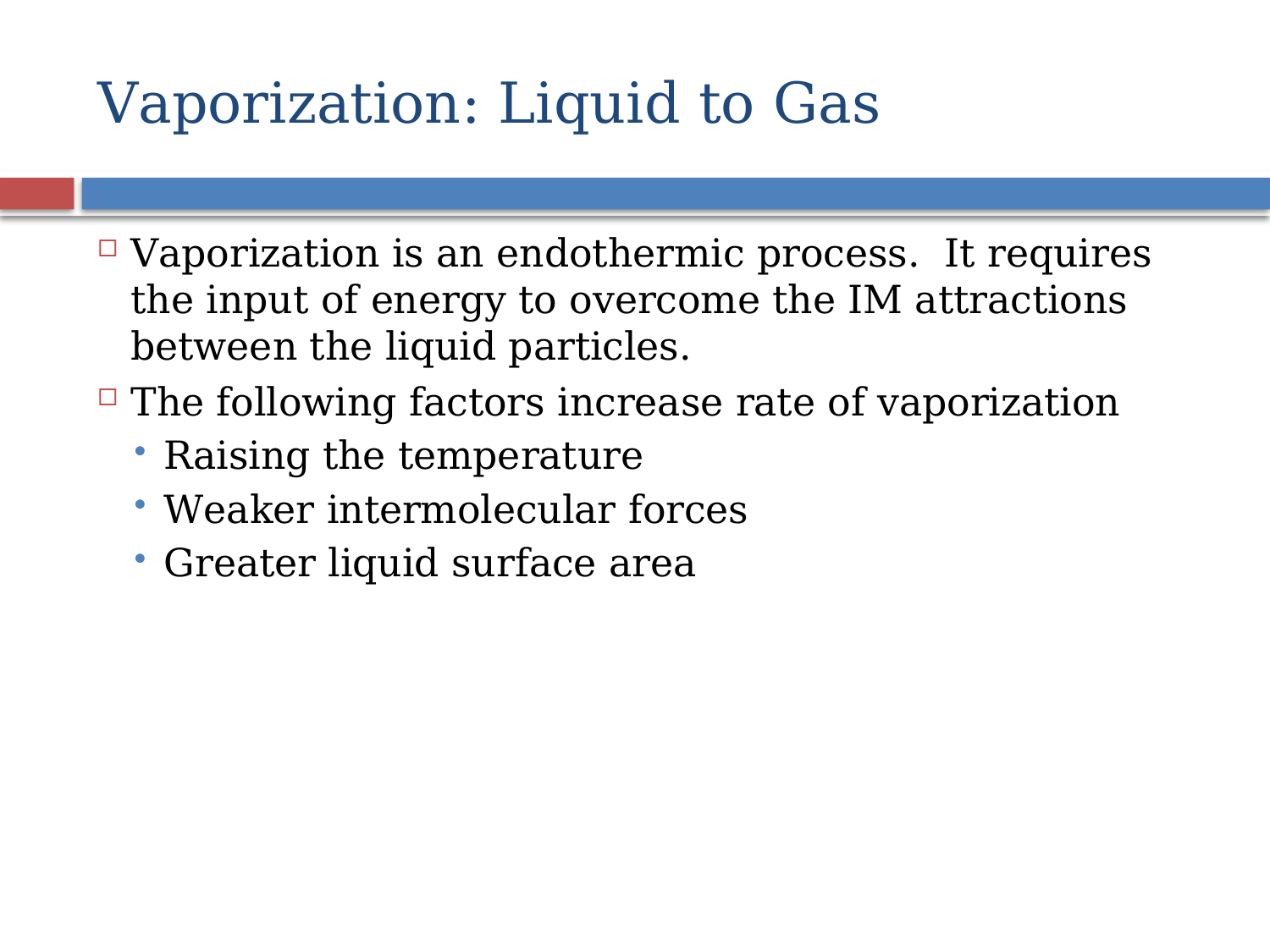

# Vaporization: Liquid to Gas
Vaporization is an endothermic process.  It requires the input of energy to overcome the IM attractions between the liquid particles.
The following factors increase rate of vaporization
Raising the temperature
Weaker intermolecular forces
Greater liquid surface area